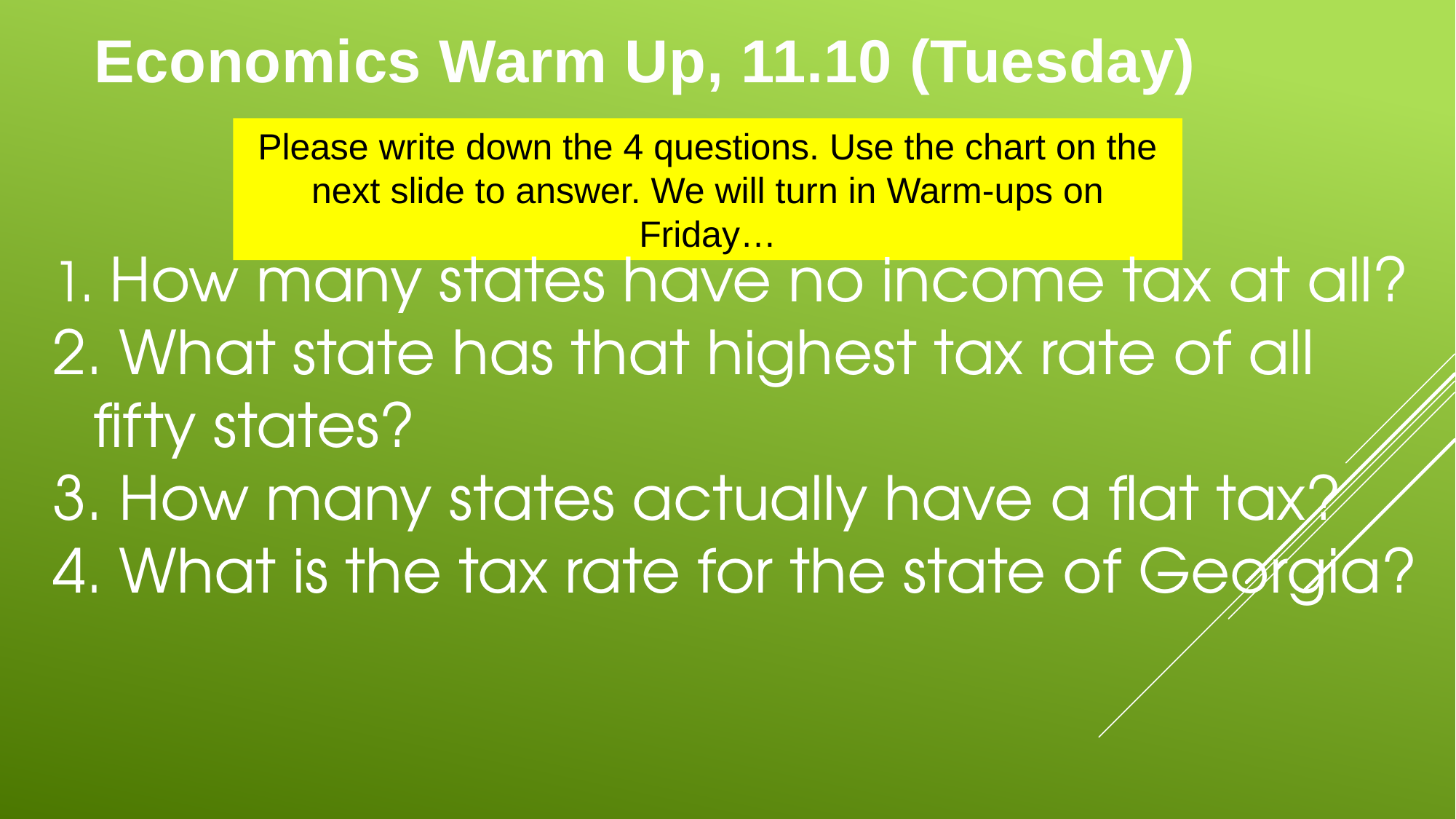

Economics Warm Up, 11.10 (Tuesday)
Please write down the 4 questions. Use the chart on the next slide to answer. We will turn in Warm-ups on Friday…
 How many states have no income tax at all?
 What state has that highest tax rate of all fifty states?
 How many states actually have a flat tax?
 What is the tax rate for the state of Georgia?